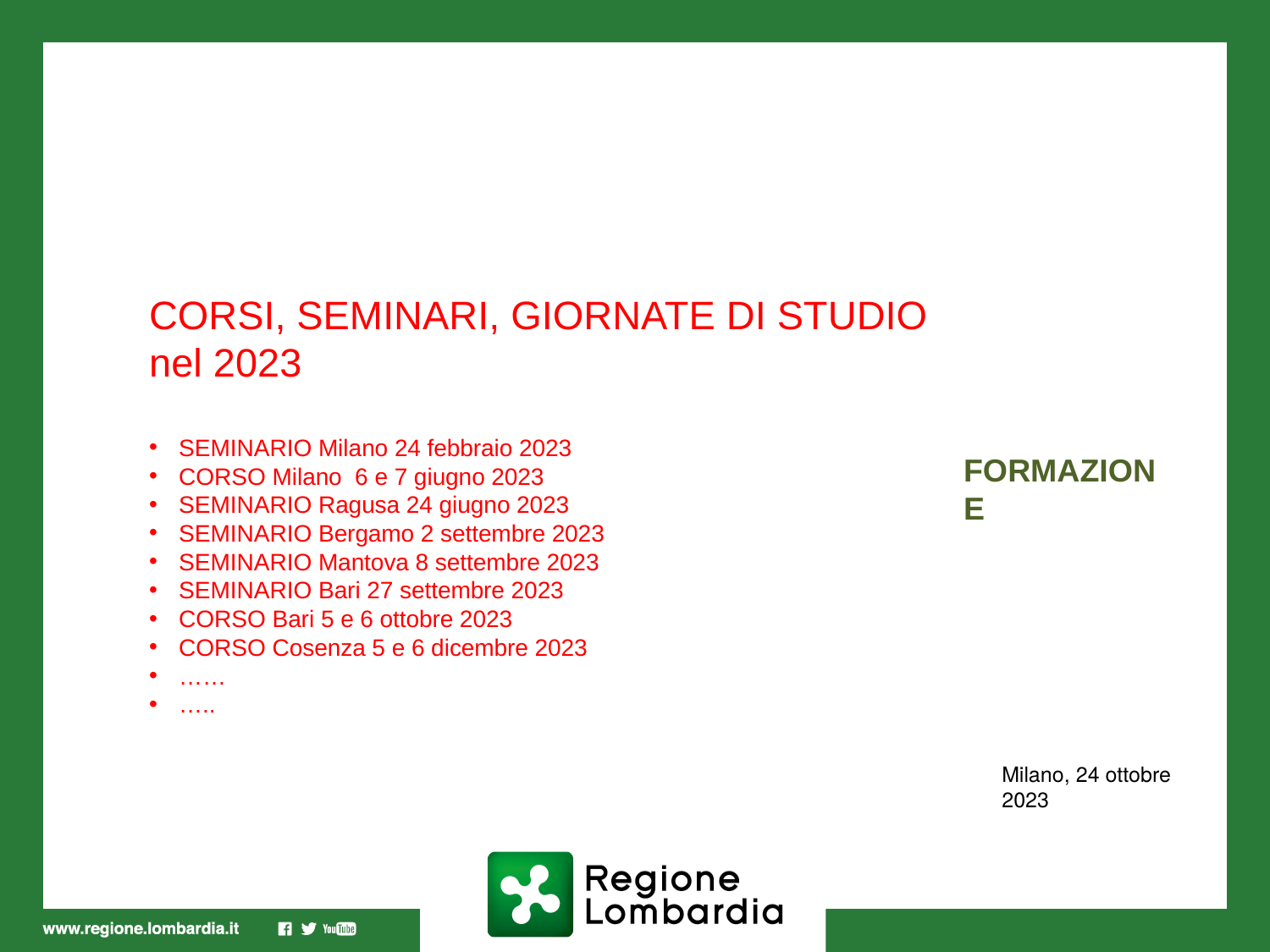

CORSI, SEMINARI, GIORNATE DI STUDIO nel 2023

SEMINARIO Milano 24 febbraio 2023
CORSO Milano  6 e 7 giugno 2023
SEMINARIO Ragusa 24 giugno 2023
SEMINARIO Bergamo 2 settembre 2023
SEMINARIO Mantova 8 settembre 2023
SEMINARIO Bari 27 settembre 2023
CORSO Bari 5 e 6 ottobre 2023
CORSO Cosenza 5 e 6 dicembre 2023
……
…..

FORMAZIONE
Milano, 24 ottobre 2023